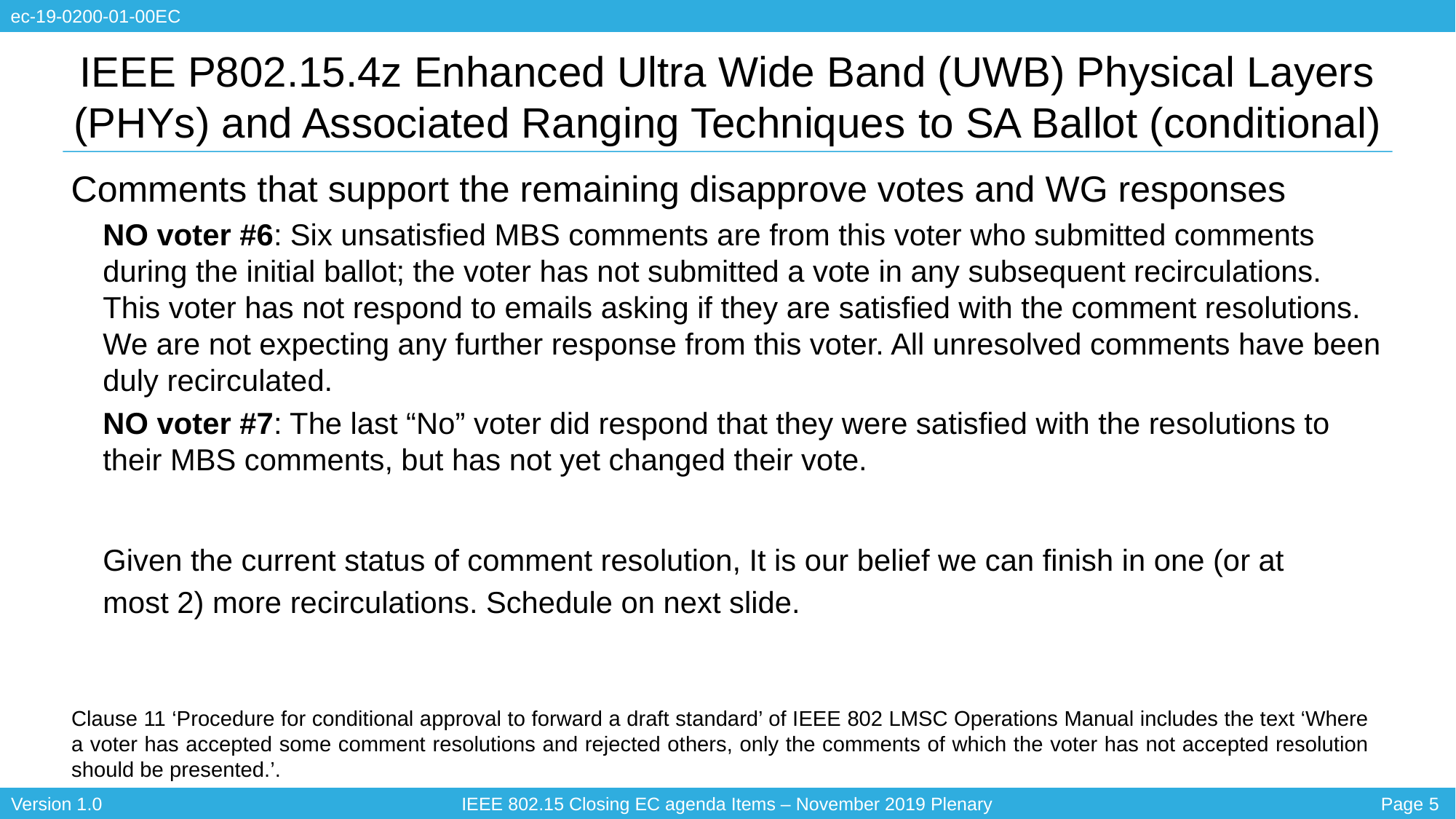

# IEEE P802.15.4z Enhanced Ultra Wide Band (UWB) Physical Layers (PHYs) and Associated Ranging Techniques to SA Ballot (conditional)
Comments that support the remaining disapprove votes and WG responses
NO voter #6: Six unsatisfied MBS comments are from this voter who submitted comments during the initial ballot; the voter has not submitted a vote in any subsequent recirculations.  This voter has not respond to emails asking if they are satisfied with the comment resolutions.  We are not expecting any further response from this voter. All unresolved comments have been duly recirculated.
NO voter #7: The last “No” voter did respond that they were satisfied with the resolutions to their MBS comments, but has not yet changed their vote.

Given the current status of comment resolution, It is our belief we can finish in one (or at
most 2) more recirculations. Schedule on next slide.

Clause 11 ‘Procedure for conditional approval to forward a draft standard’ of IEEE 802 LMSC Operations Manual includes the text ‘Where a voter has accepted some comment resolutions and rejected others, only the comments of which the voter has not accepted resolution should be presented.’.